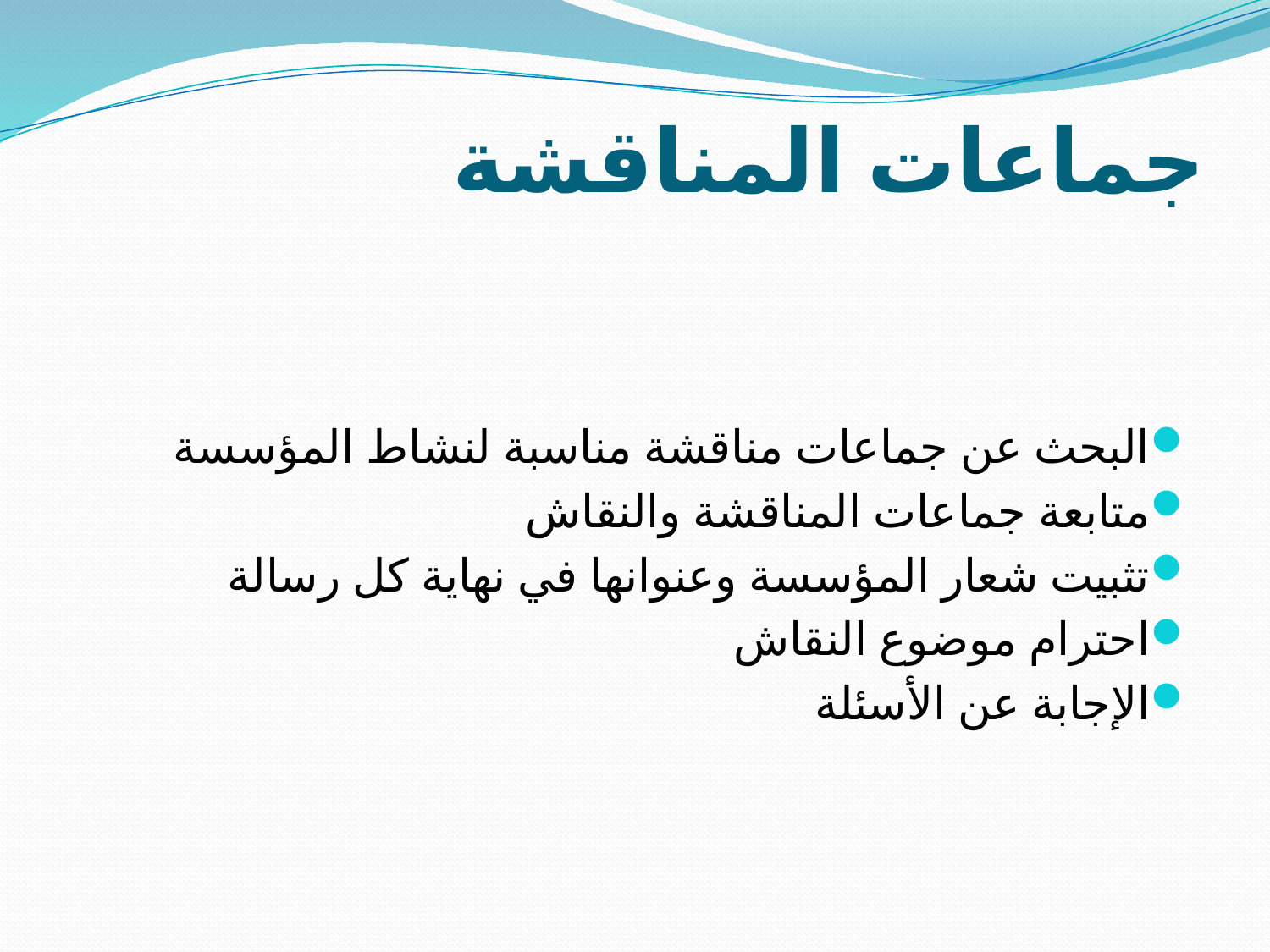

# جماعات المناقشة
البحث عن جماعات مناقشة مناسبة لنشاط المؤسسة
متابعة جماعات المناقشة والنقاش
تثبيت شعار المؤسسة وعنوانها في نهاية كل رسالة
احترام موضوع النقاش
الإجابة عن الأسئلة